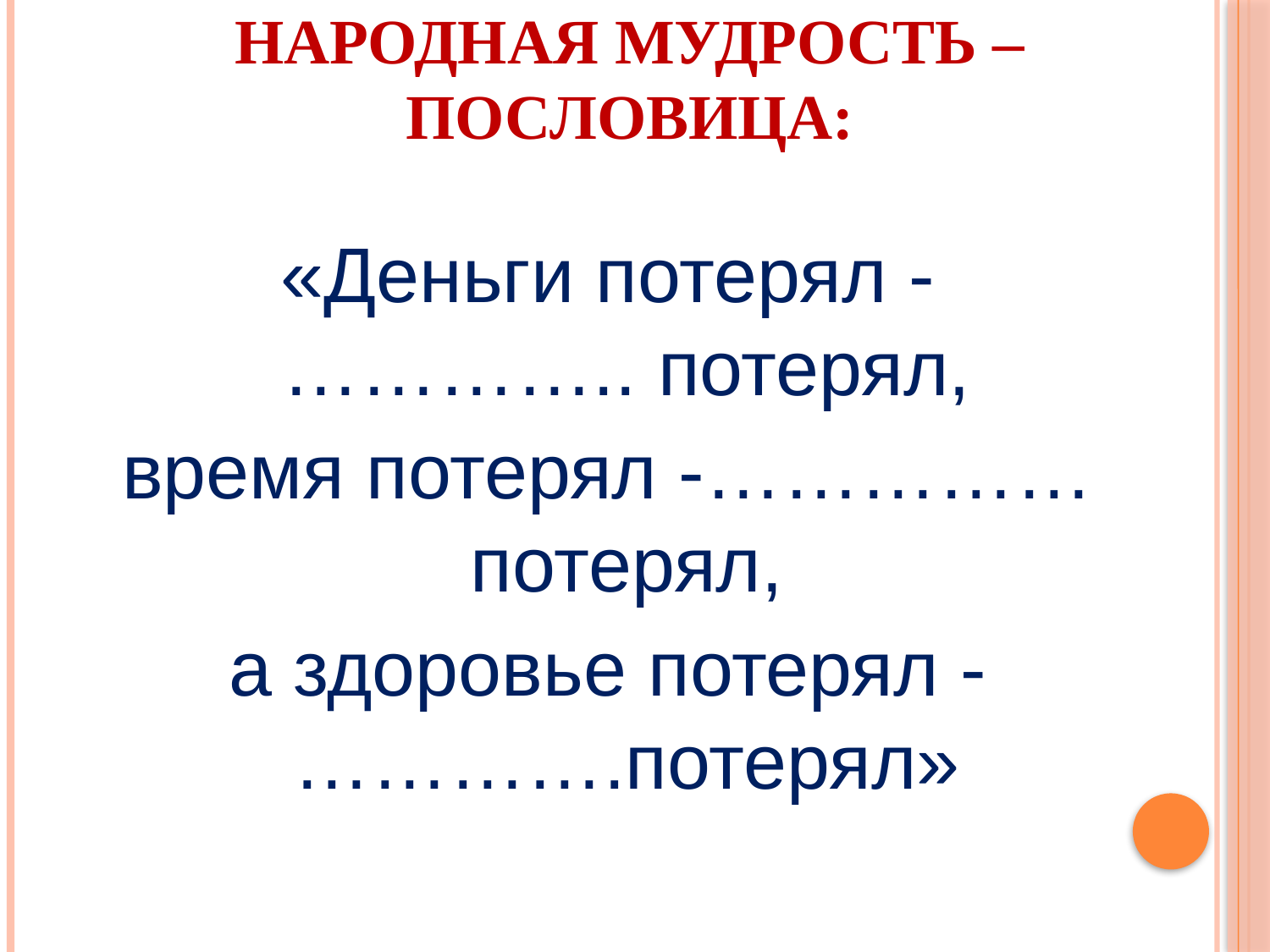

# Народная мудрость – пословица:
«Деньги потерял - ………….. потерял,
время потерял -……………потерял,
а здоровье потерял - ………….потерял»